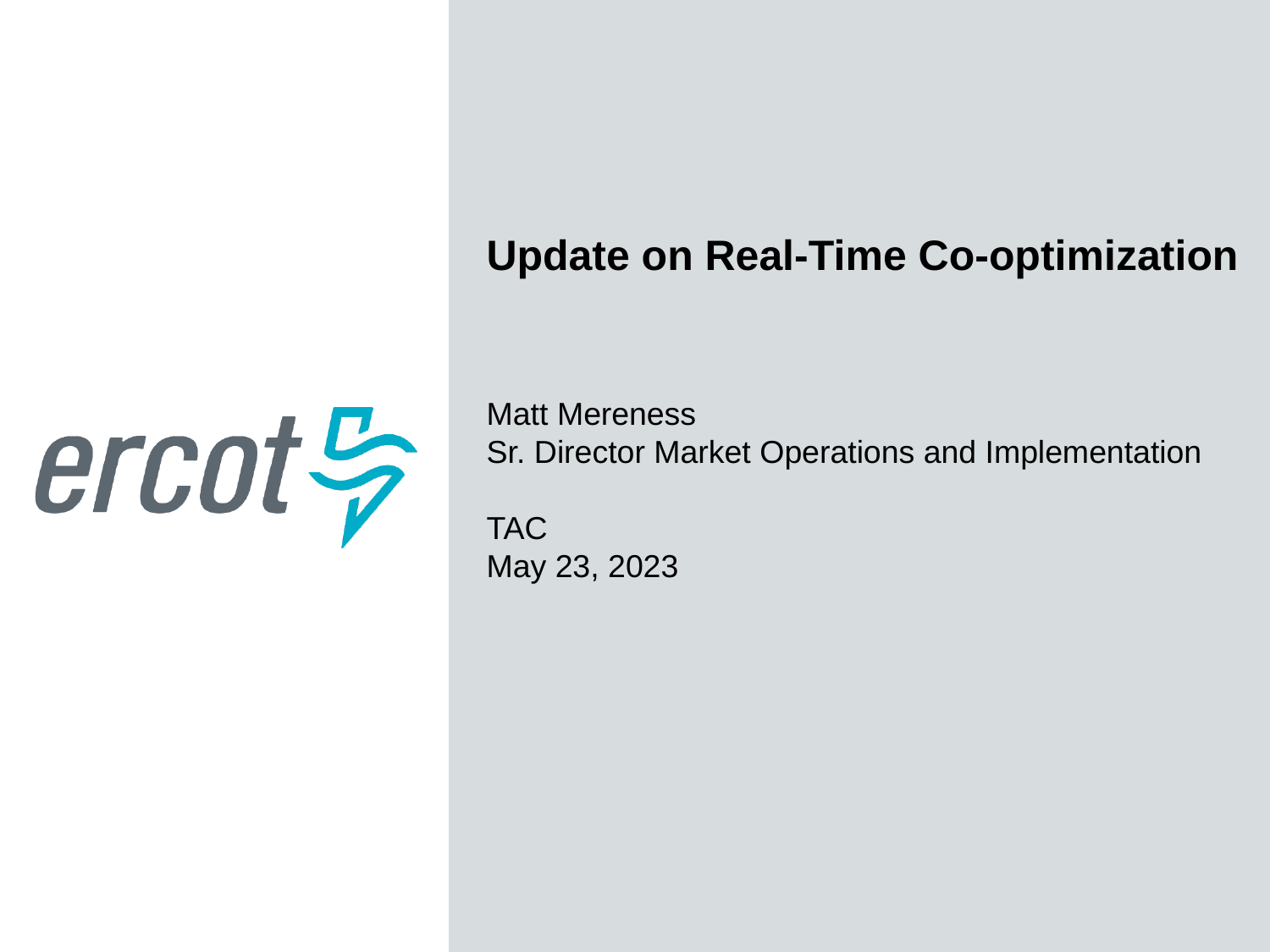

Update on Real-Time Co-optimization

Matt Mereness
Sr. Director Market Operations and Implementation

TAC
May 23, 2023